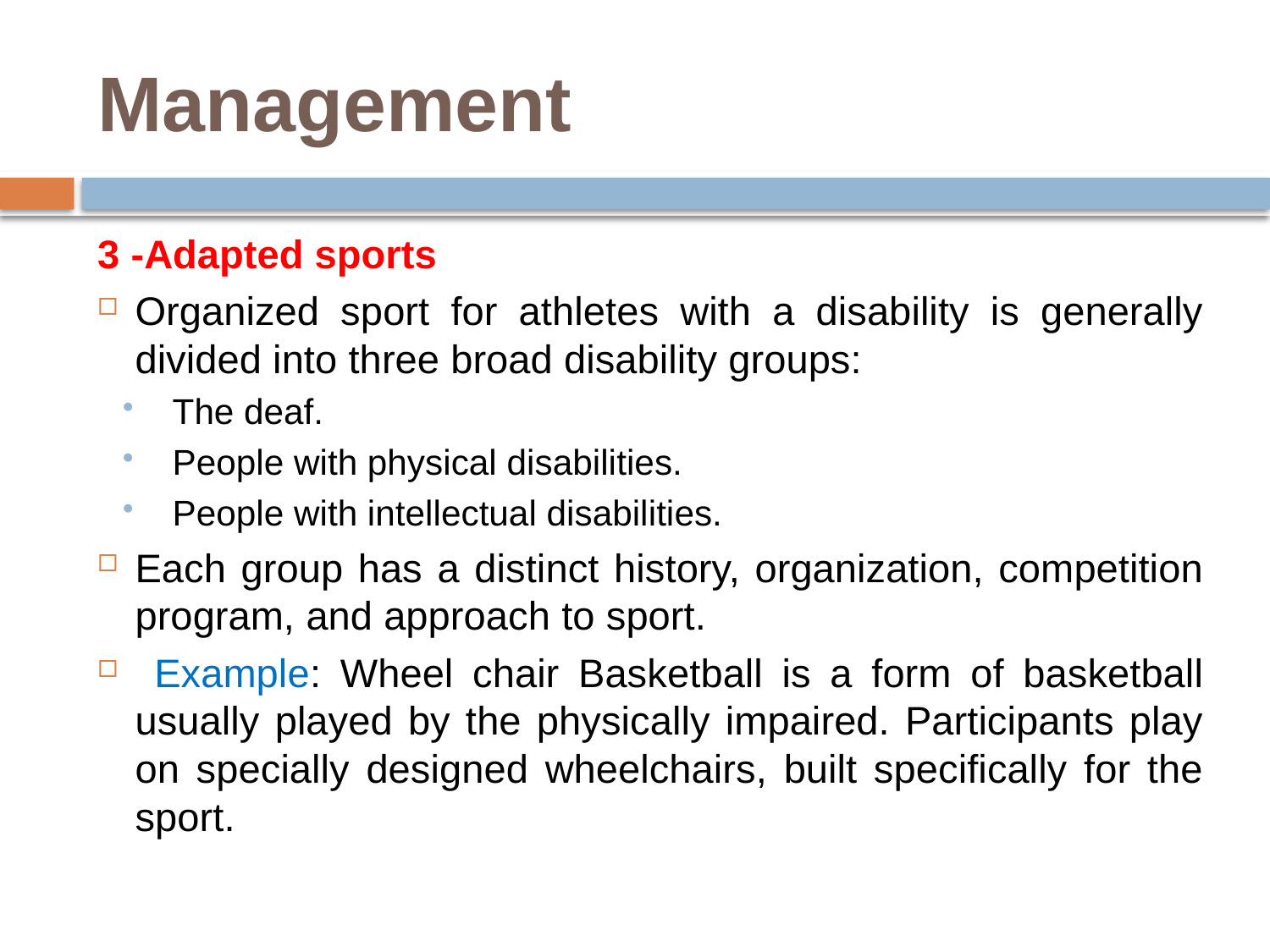

# Management
3 -Adapted sports
Organized sport for athletes with a disability is generally divided into three broad disability groups:
The deaf.
People with physical disabilities.
People with intellectual disabilities.
Each group has a distinct history, organization, competition program, and approach to sport.
 Example: Wheel chair Basketball is a form of basketball usually played by the physically impaired. Participants play on specially designed wheelchairs, built specifically for the sport.